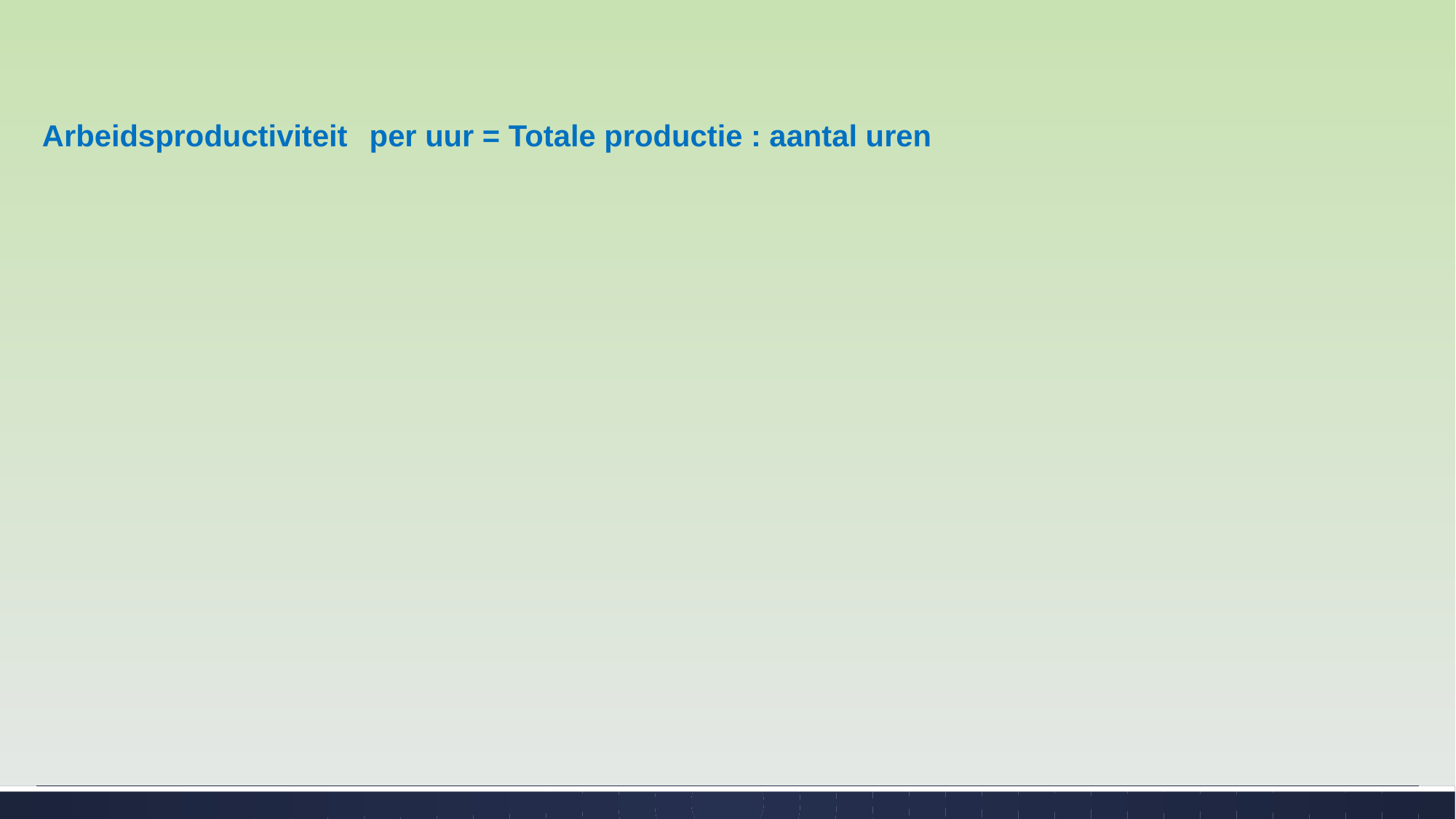

Arbeidsproductiviteit   per uur = Totale productie : aantal uren